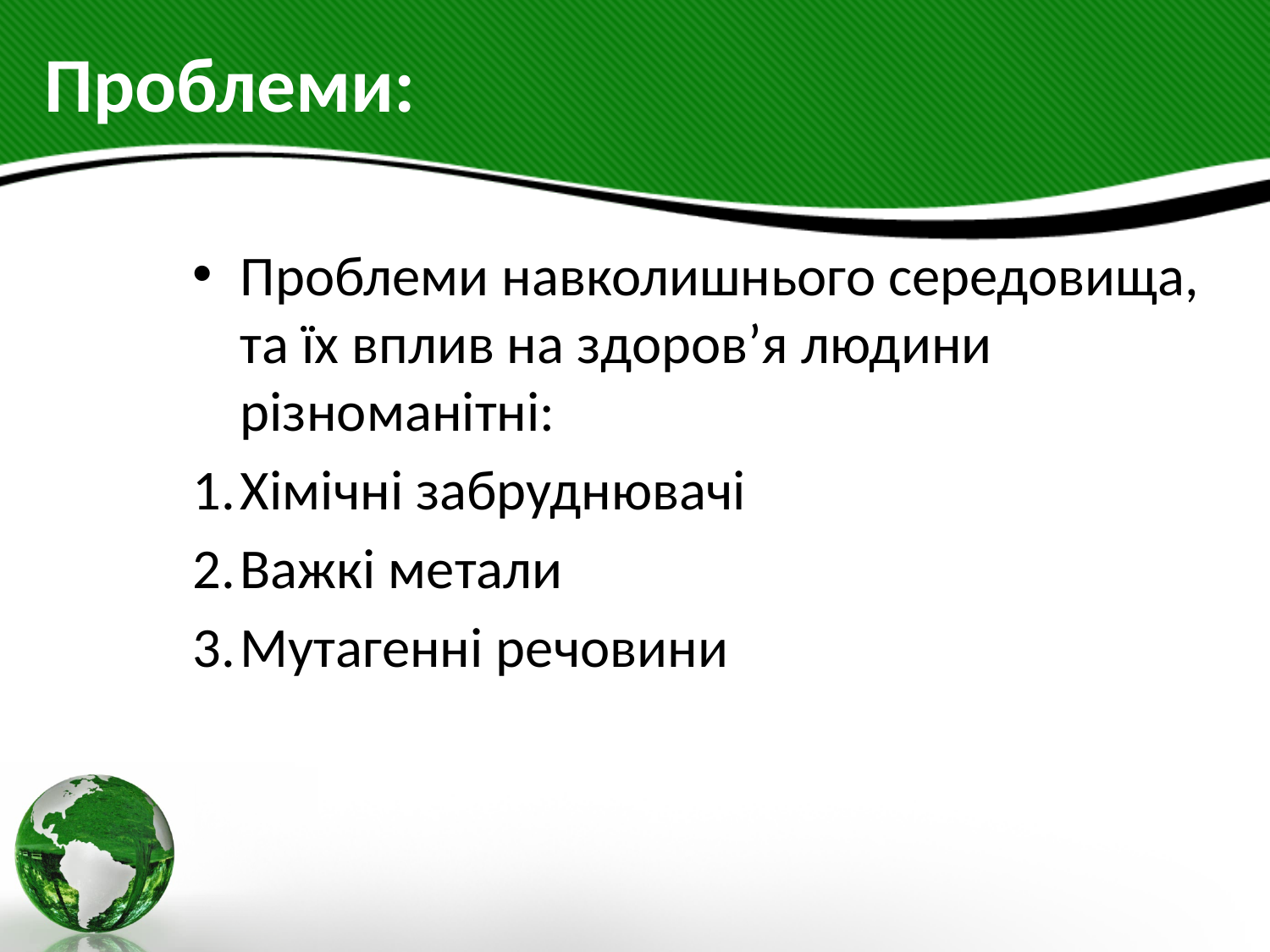

# Проблеми:
Проблеми навколишнього середовища, та їх вплив на здоров’я людини різноманітні:
Хімічні забруднювачі
Важкі метали
Мутагенні речовини